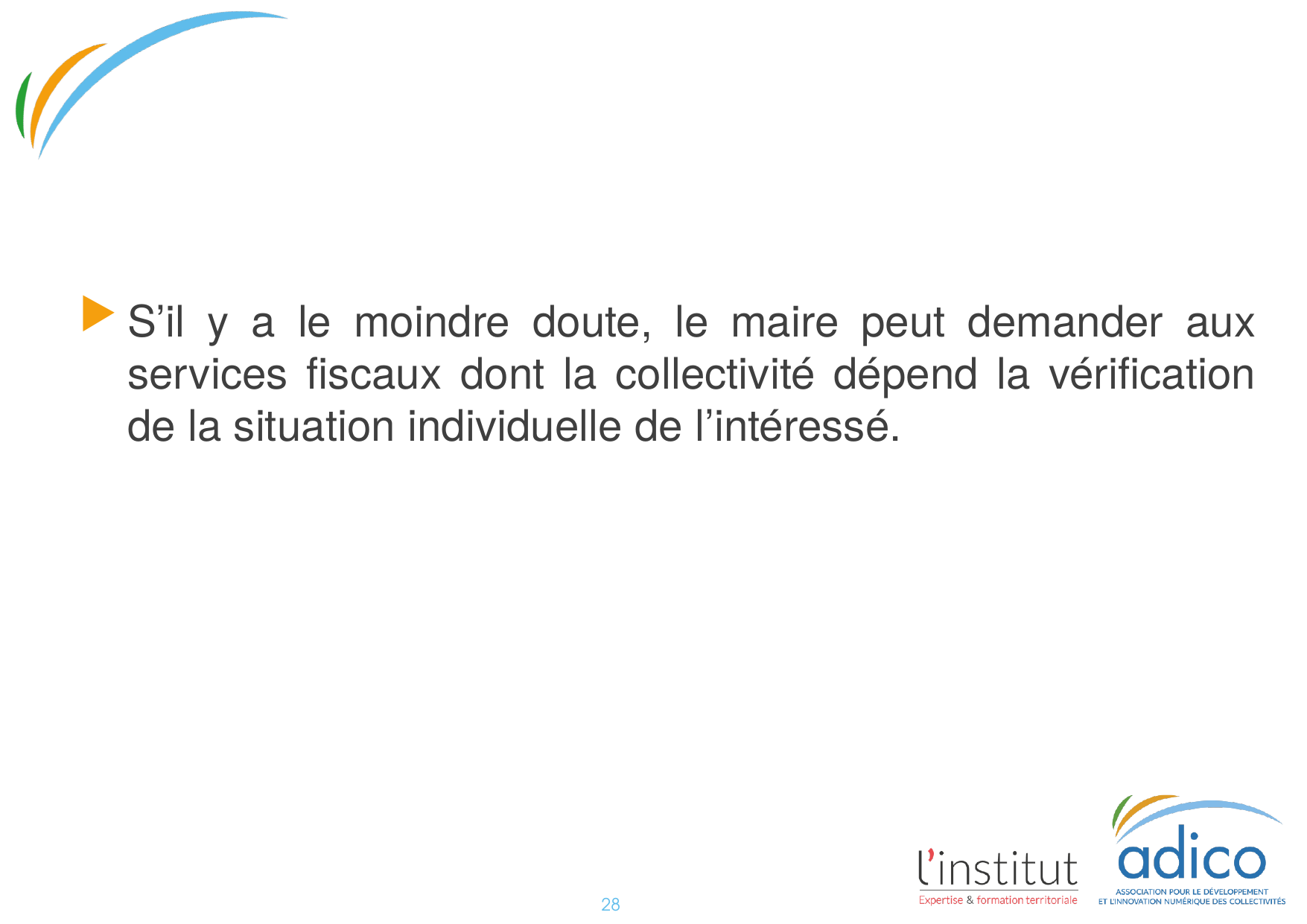

#

S’il y a le moindre doute, le maire peut demander aux services fiscaux dont la collectivité dépend la vérification de la situation individuelle de l’intéressé.